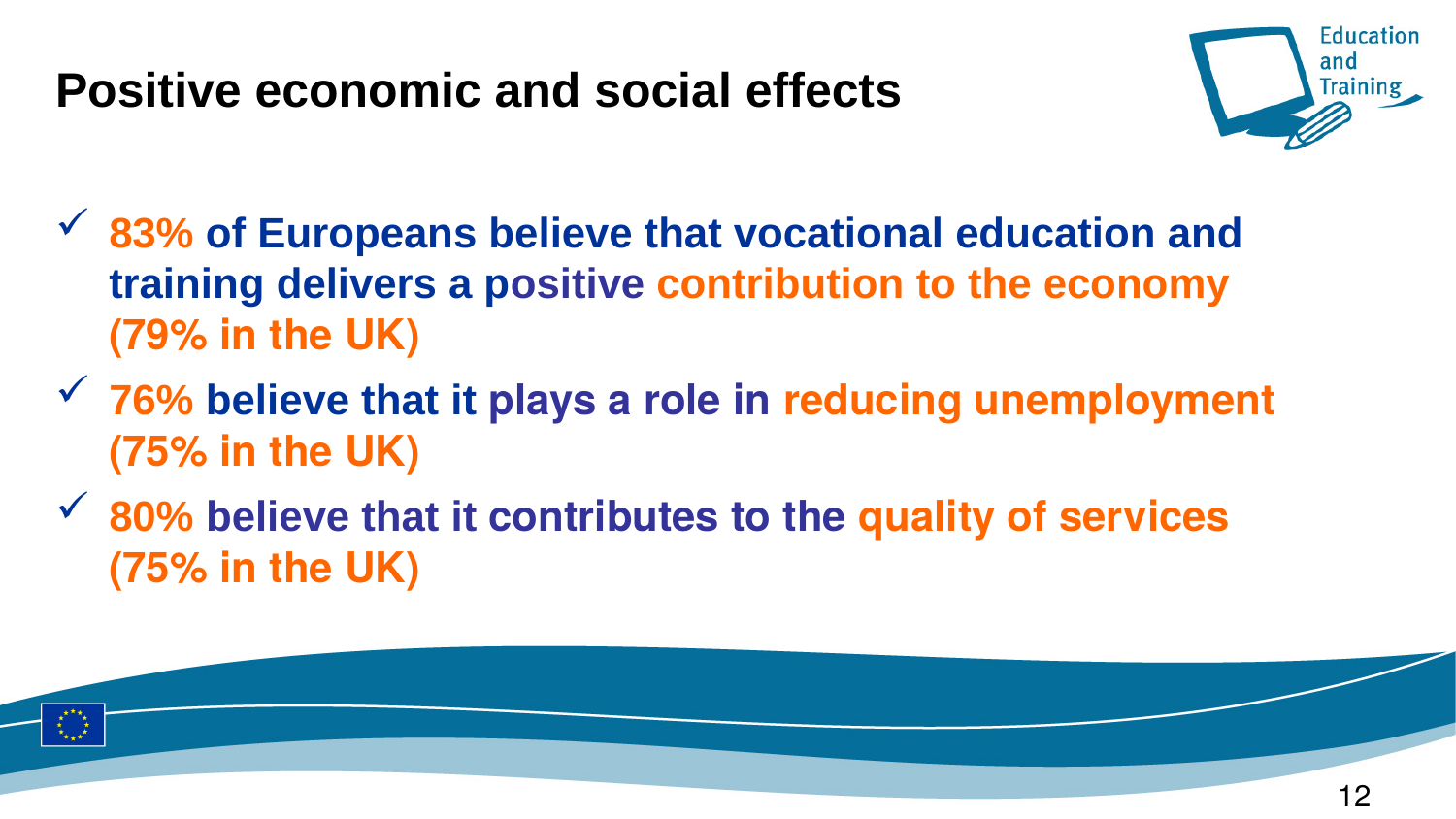

# Positive economic and social effects

83% of Europeans believe that vocational education and training delivers a positive contribution to the economy (79% in the UK)

76% believe that it plays a role in reducing unemployment (75% in the UK)

80% believe that it contributes to the quality of services (75% in the UK)